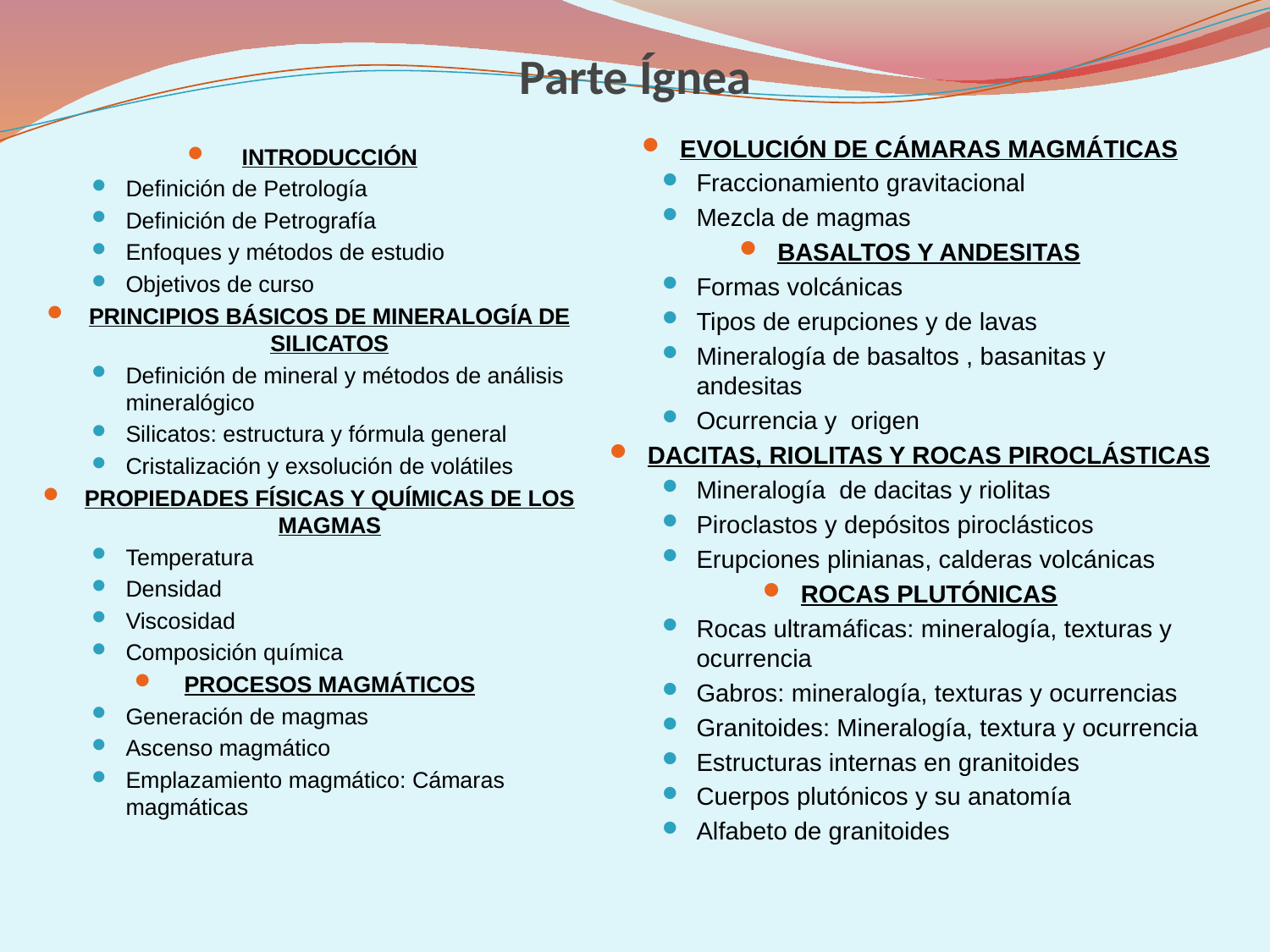

# Parte Ígnea

EVOLUCIÓN DE CÁMARAS MAGMÁTICAS
Fraccionamiento gravitacional
Mezcla de magmas
BASALTOS Y ANDESITAS
Formas volcánicas
Tipos de erupciones y de lavas
Mineralogía de basaltos , basanitas y andesitas
Ocurrencia y  origen
DACITAS, RIOLITAS Y ROCAS PIROCLÁSTICAS
Mineralogía  de dacitas y riolitas
Piroclastos y depósitos piroclásticos
Erupciones plinianas, calderas volcánicas
ROCAS PLUTÓNICAS
Rocas ultramáficas: mineralogía, texturas y ocurrencia
Gabros: mineralogía, texturas y ocurrencias
Granitoides: Mineralogía, textura y ocurrencia
Estructuras internas en granitoides
Cuerpos plutónicos y su anatomía
Alfabeto de granitoides
INTRODUCCIÓN
Definición de Petrología
Definición de Petrografía
Enfoques y métodos de estudio
Objetivos de curso
PRINCIPIOS BÁSICOS DE MINERALOGÍA DE SILICATOS
Definición de mineral y métodos de análisis mineralógico
Silicatos: estructura y fórmula general
Cristalización y exsolución de volátiles
PROPIEDADES FÍSICAS Y QUÍMICAS DE LOS MAGMAS
Temperatura
Densidad
Viscosidad
Composición química
PROCESOS MAGMÁTICOS
Generación de magmas
Ascenso magmático
Emplazamiento magmático: Cámaras magmáticas